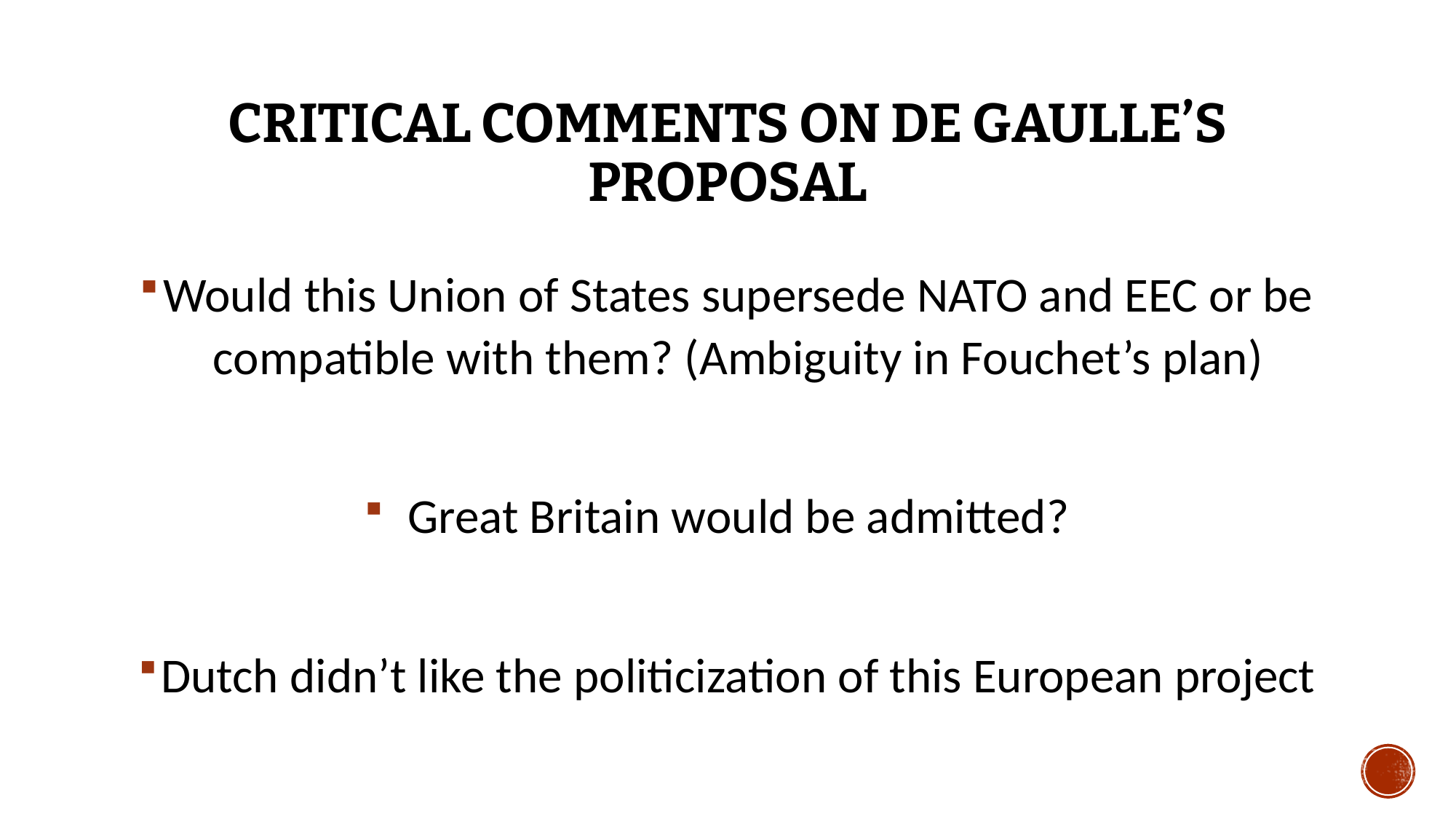

# CRITICAL COMMENTS ON DE GAULLE’S PROPOSAL
Would this Union of States supersede NATO and EEC or be compatible with them? (Ambiguity in Fouchet’s plan)

Great Britain would be admitted?

Dutch didn’t like the politicization of this European project